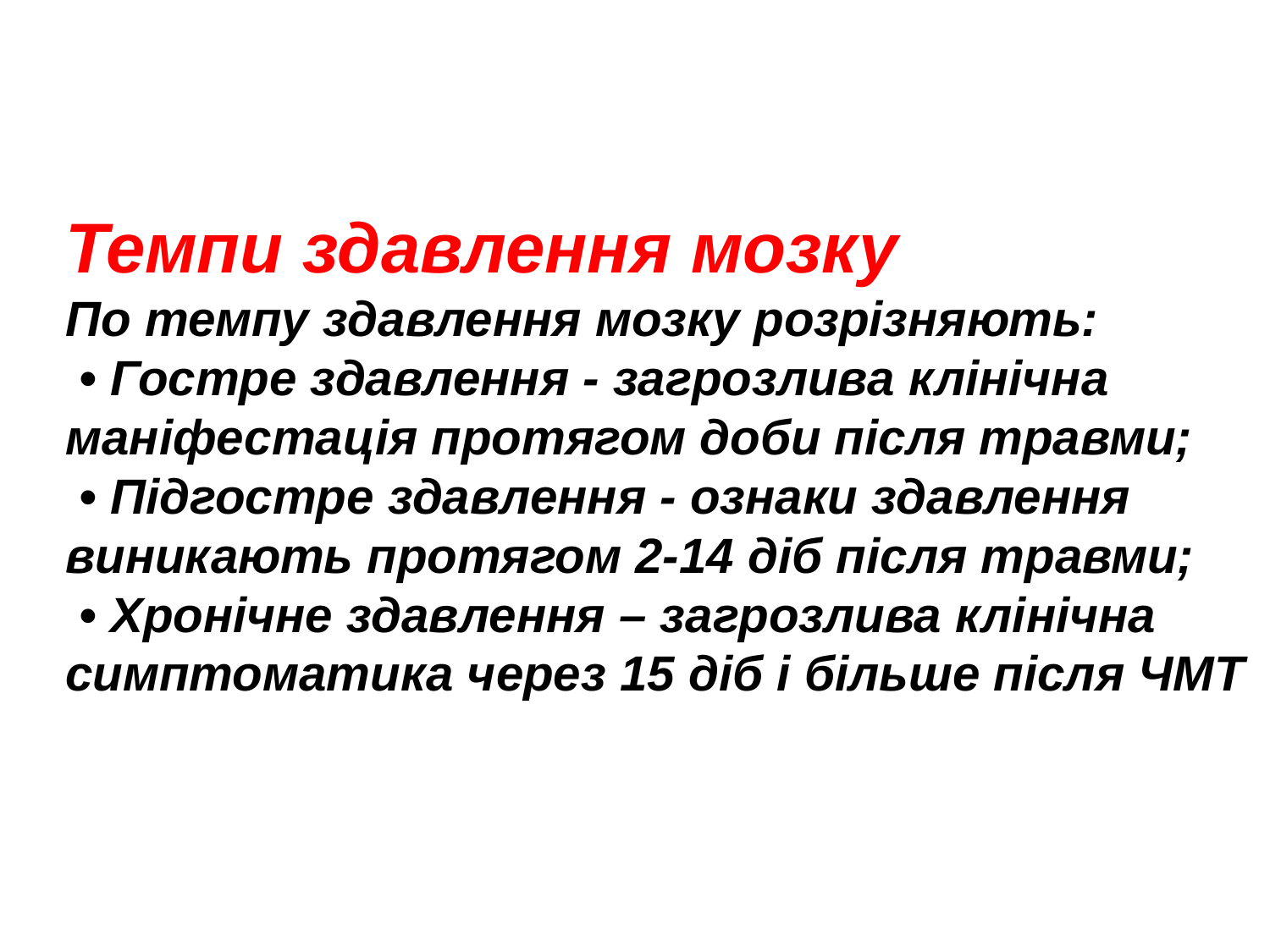

# Темпи здавлення мозку По темпу здавлення мозку розрізняють: • Гостре здавлення - загрозлива клінічна маніфестація протягом доби після травми; • Підгостре здавлення - ознаки здавлення виникають протягом 2-14 діб після травми; • Хронічне здавлення – загрозлива клінічна симптоматика через 15 діб і більше після ЧМТ